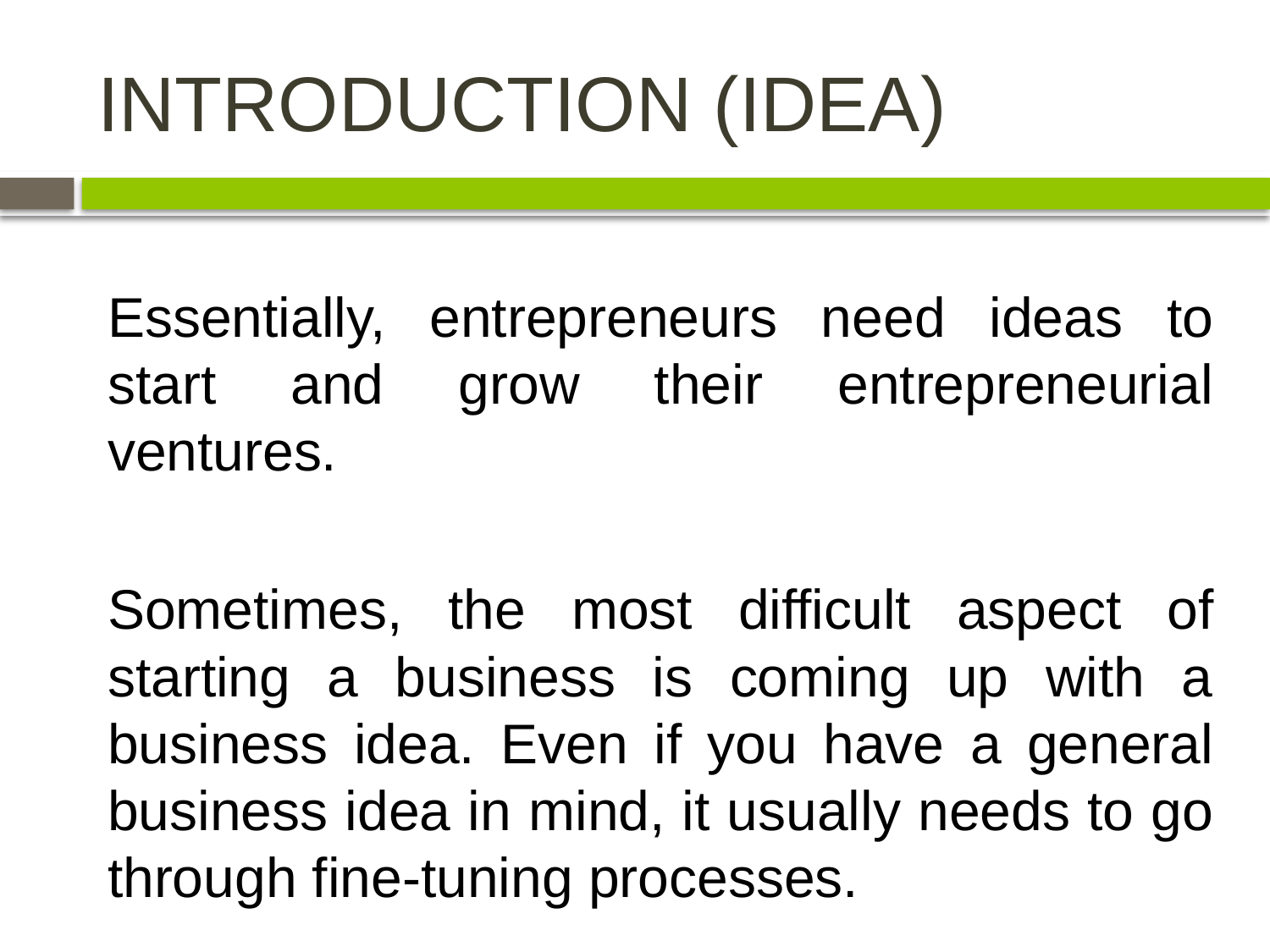

# INTRODUCTION (IDEA)
Essentially, entrepreneurs need ideas to start and grow their entrepreneurial ventures.

Sometimes, the most difficult aspect of starting a business is coming up with a business idea. Even if you have a general business idea in mind, it usually needs to go through fine-tuning processes.